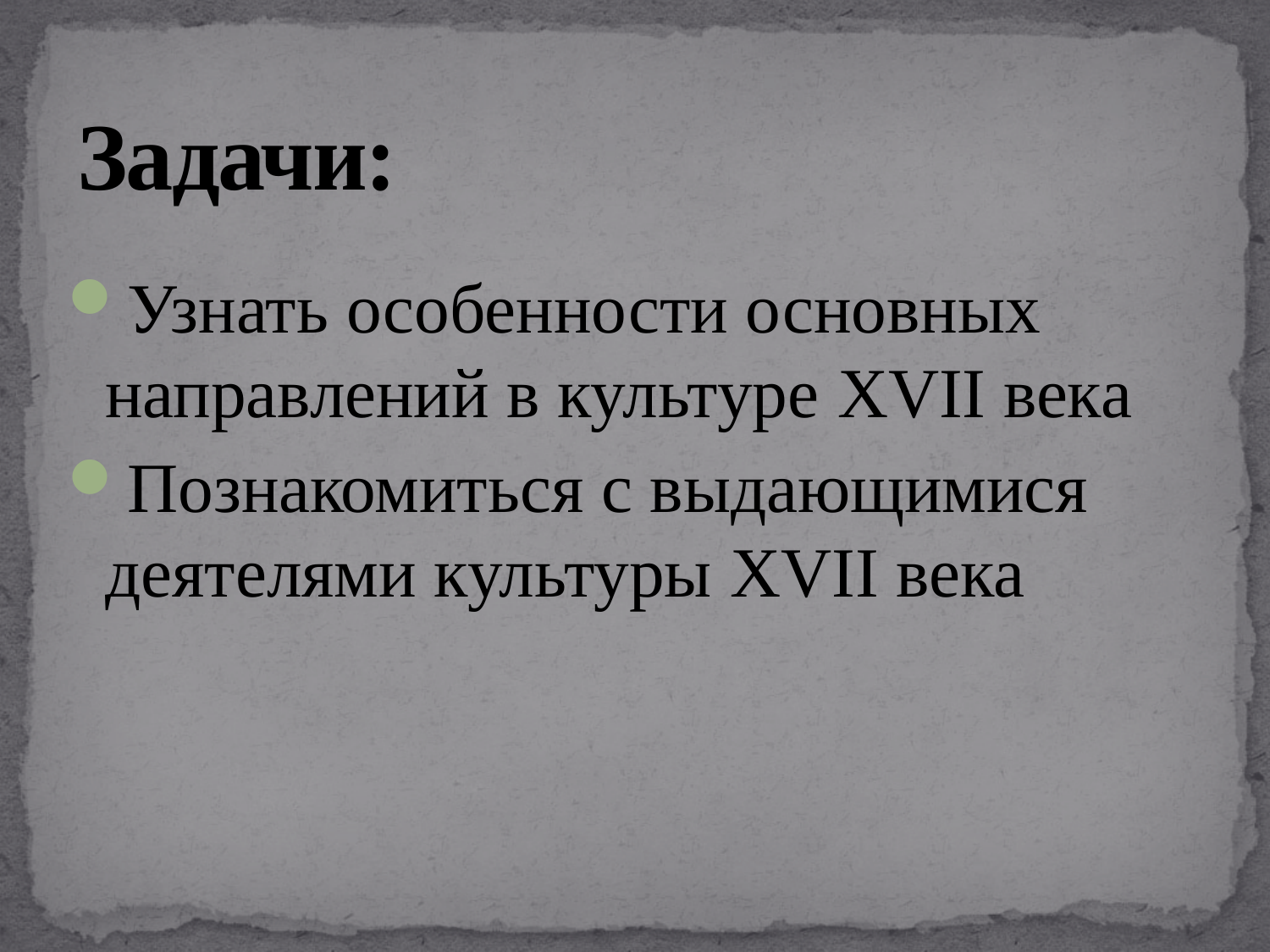

# Задачи:
Узнать особенности основных направлений в культуре XVII века
Познакомиться с выдающимися деятелями культуры XVII века